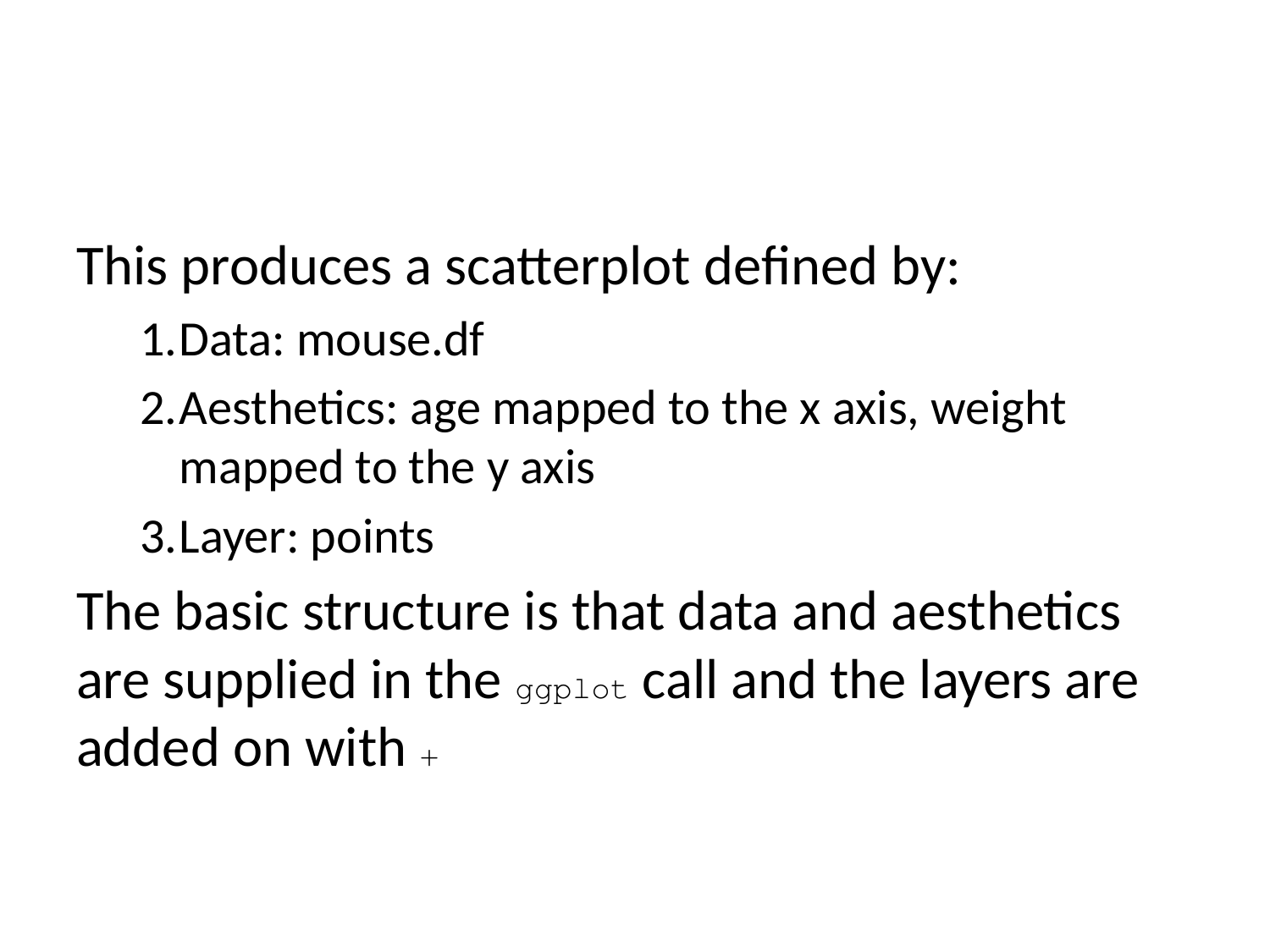

This produces a scatterplot defined by:
Data: mouse.df
Aesthetics: age mapped to the x axis, weight mapped to the y axis
Layer: points
The basic structure is that data and aesthetics are supplied in the ggplot call and the layers are added on with +